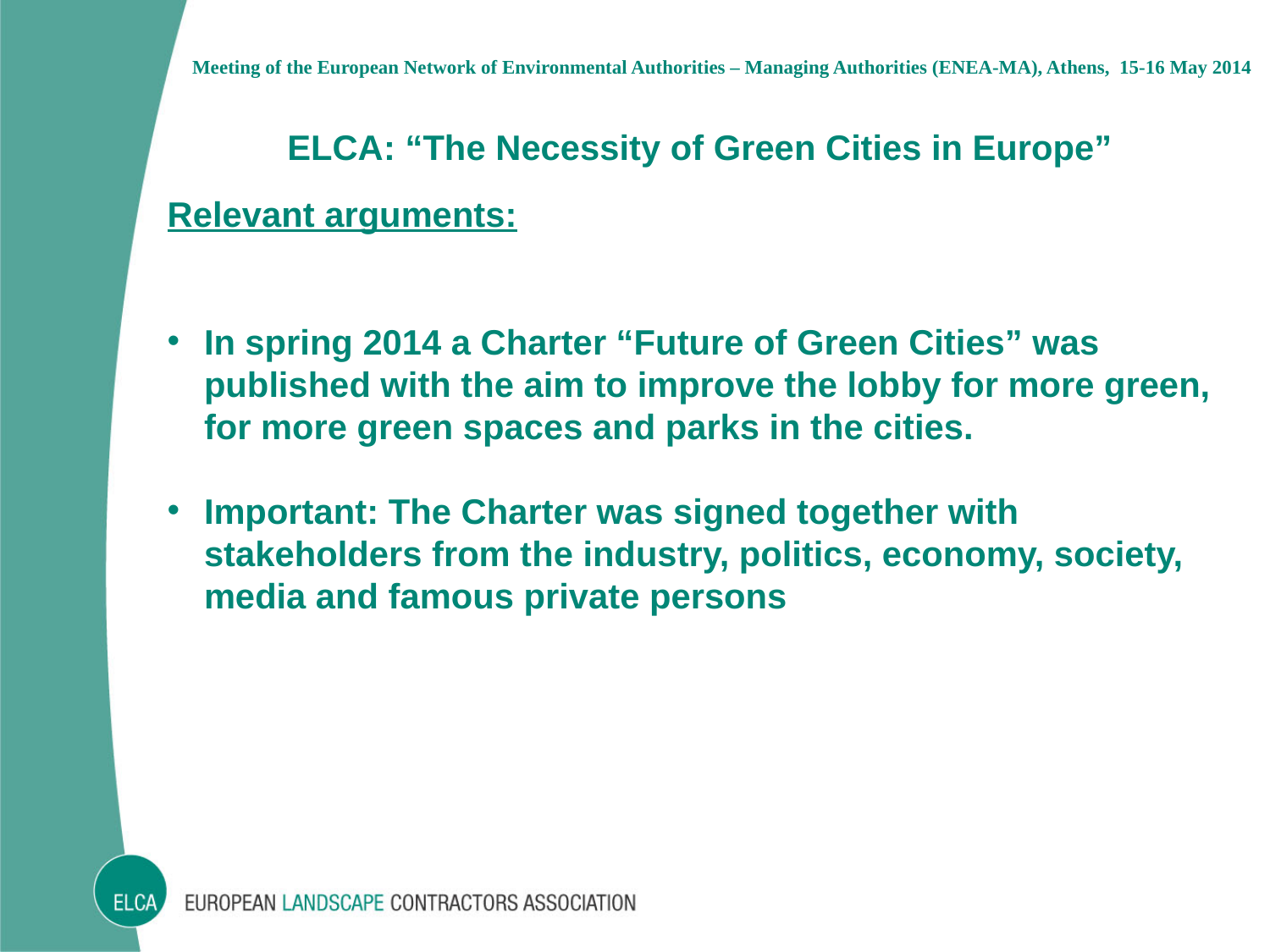

Meeting of the European Network of Environmental Authorities – Managing Authorities (ENEA-MA), Athens,  15-16 May 2014
ELCA: “The Necessity of Green Cities in Europe”
Relevant arguments:

In spring 2014 a Charter “Future of Green Cities” was published with the aim to improve the lobby for more green, for more green spaces and parks in the cities.

Important: The Charter was signed together with stakeholders from the industry, politics, economy, society, media and famous private persons